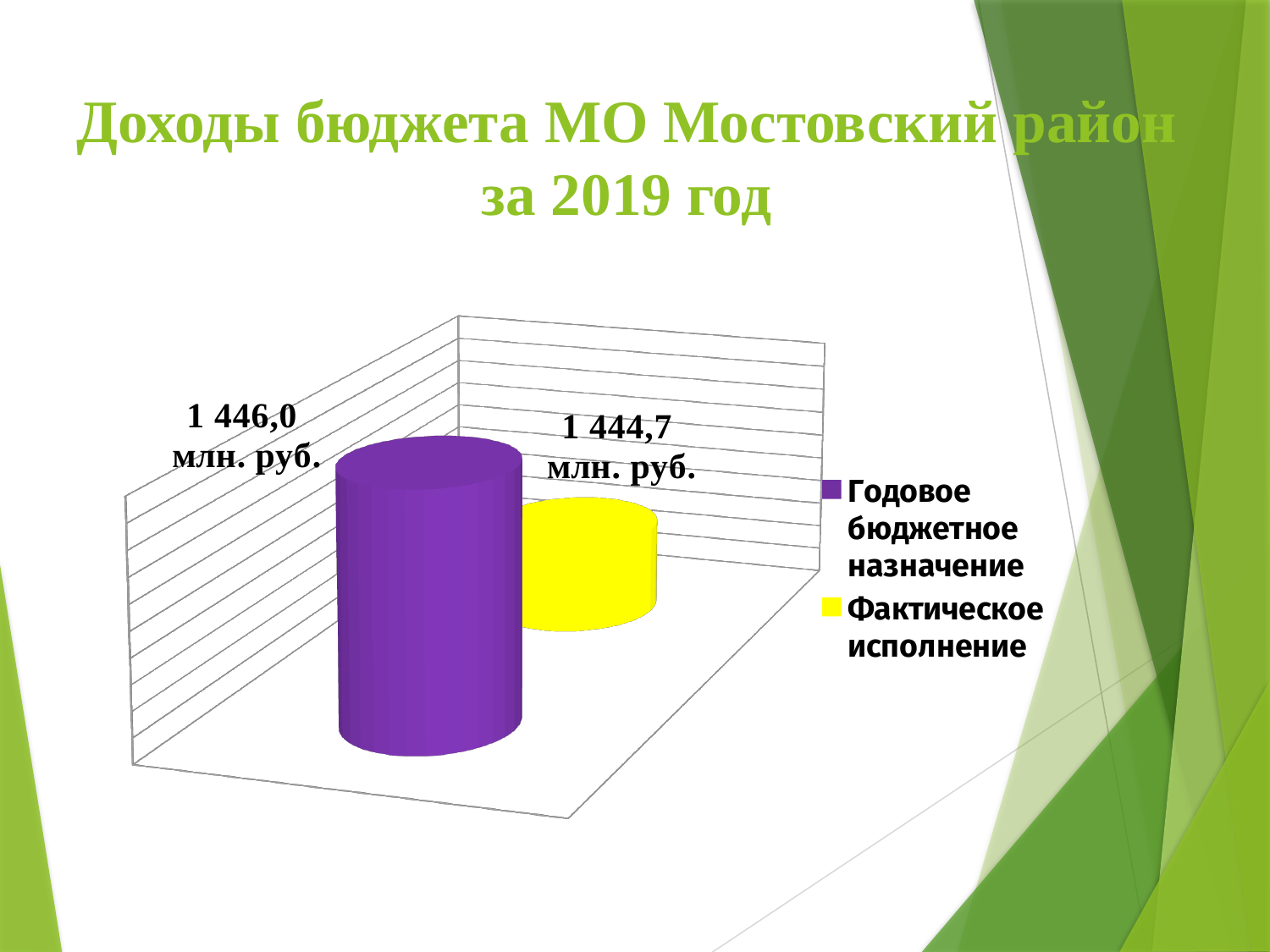

# Доходы бюджета МО Мостовский район за 2019 год

[unsupported chart]